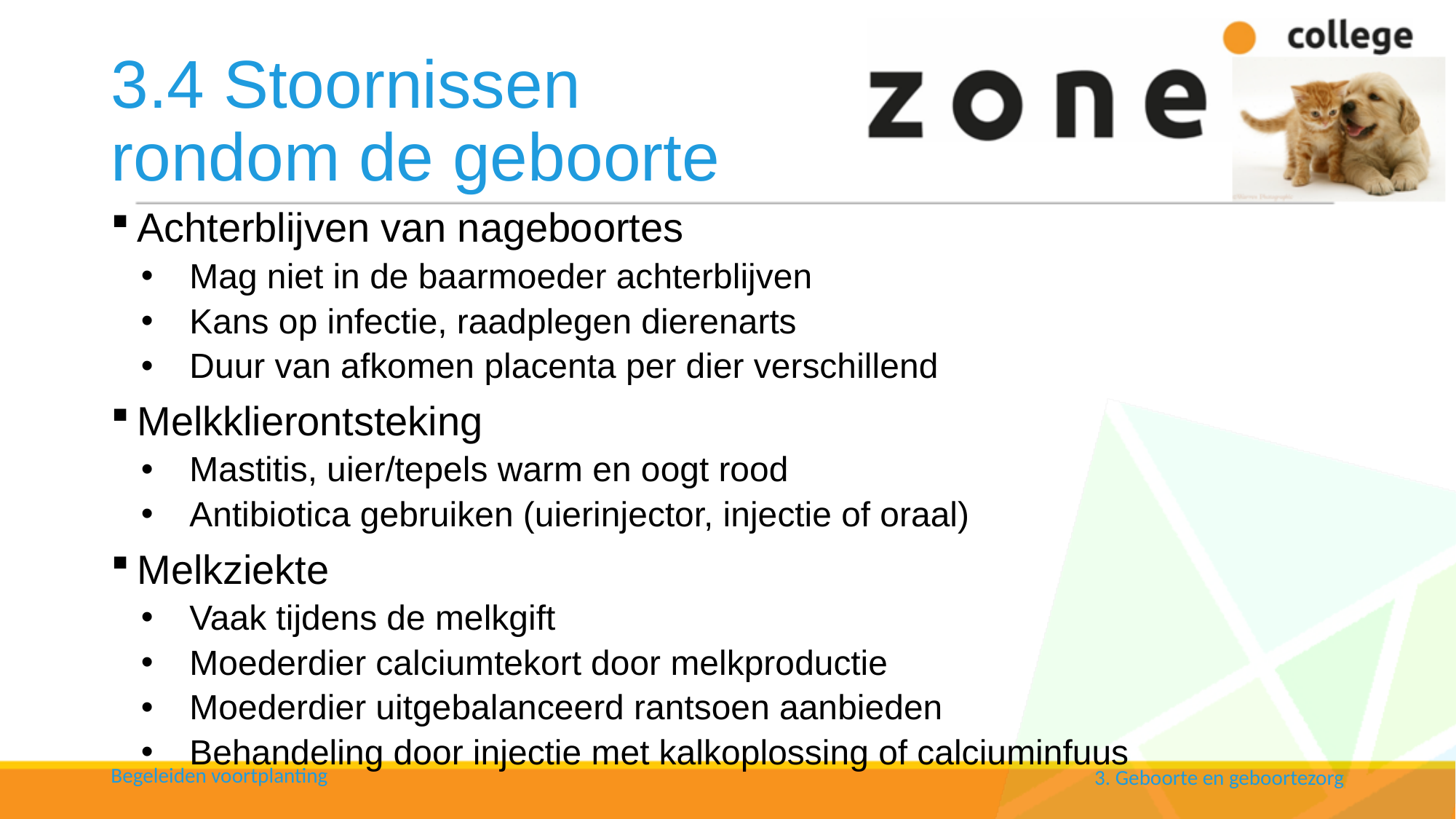

# 3.4 Stoornissen rondom de geboorte
Achterblijven van nageboortes
Mag niet in de baarmoeder achterblijven
Kans op infectie, raadplegen dierenarts
Duur van afkomen placenta per dier verschillend
Melkklierontsteking
Mastitis, uier/tepels warm en oogt rood
Antibiotica gebruiken (uierinjector, injectie of oraal)
Melkziekte
Vaak tijdens de melkgift
Moederdier calciumtekort door melkproductie
Moederdier uitgebalanceerd rantsoen aanbieden
Behandeling door injectie met kalkoplossing of calciuminfuus
Begeleiden voortplanting
3. Geboorte en geboortezorg